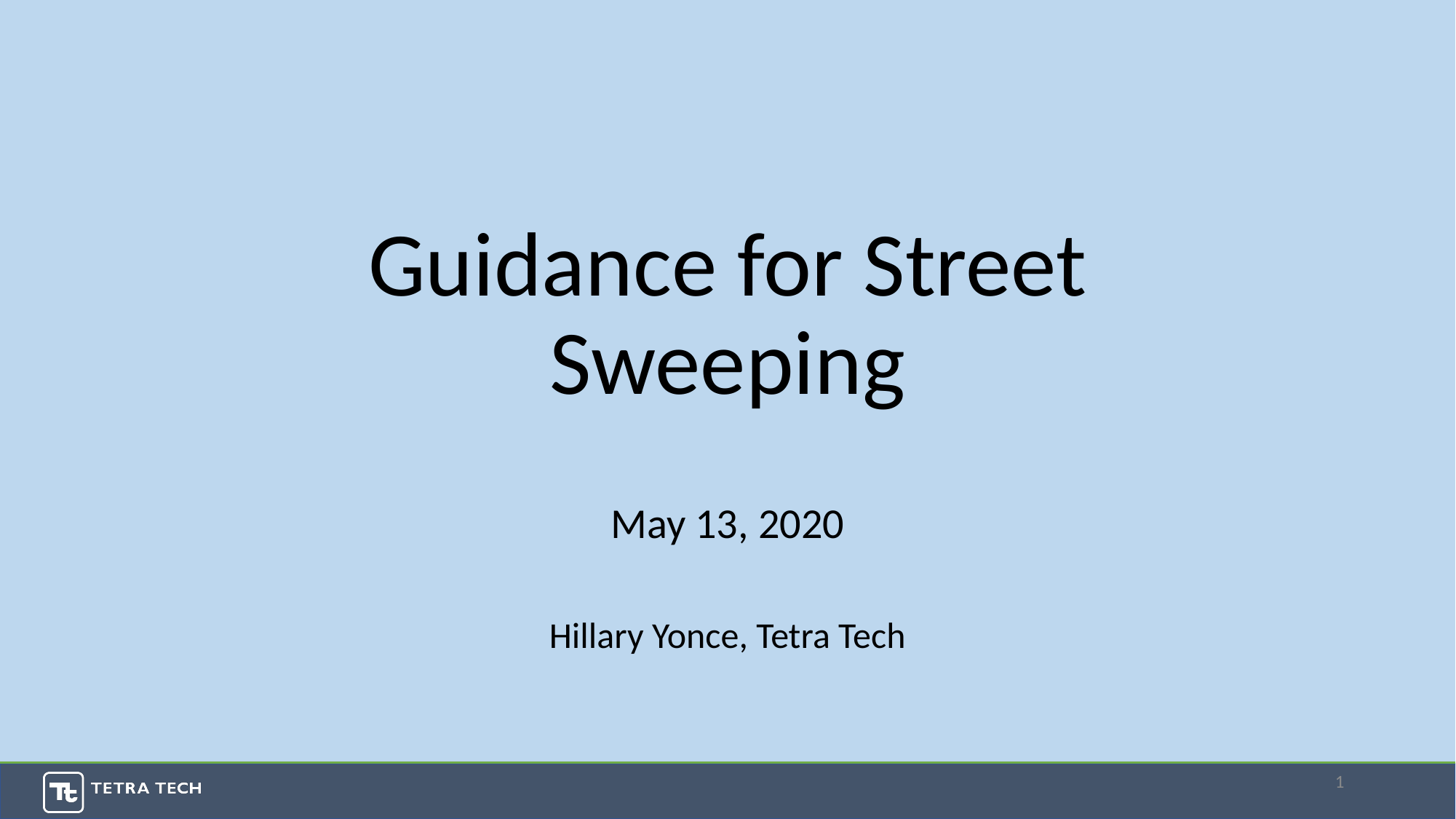

# Guidance for Street Sweeping

May 13, 2020

Hillary Yonce, Tetra Tech
1